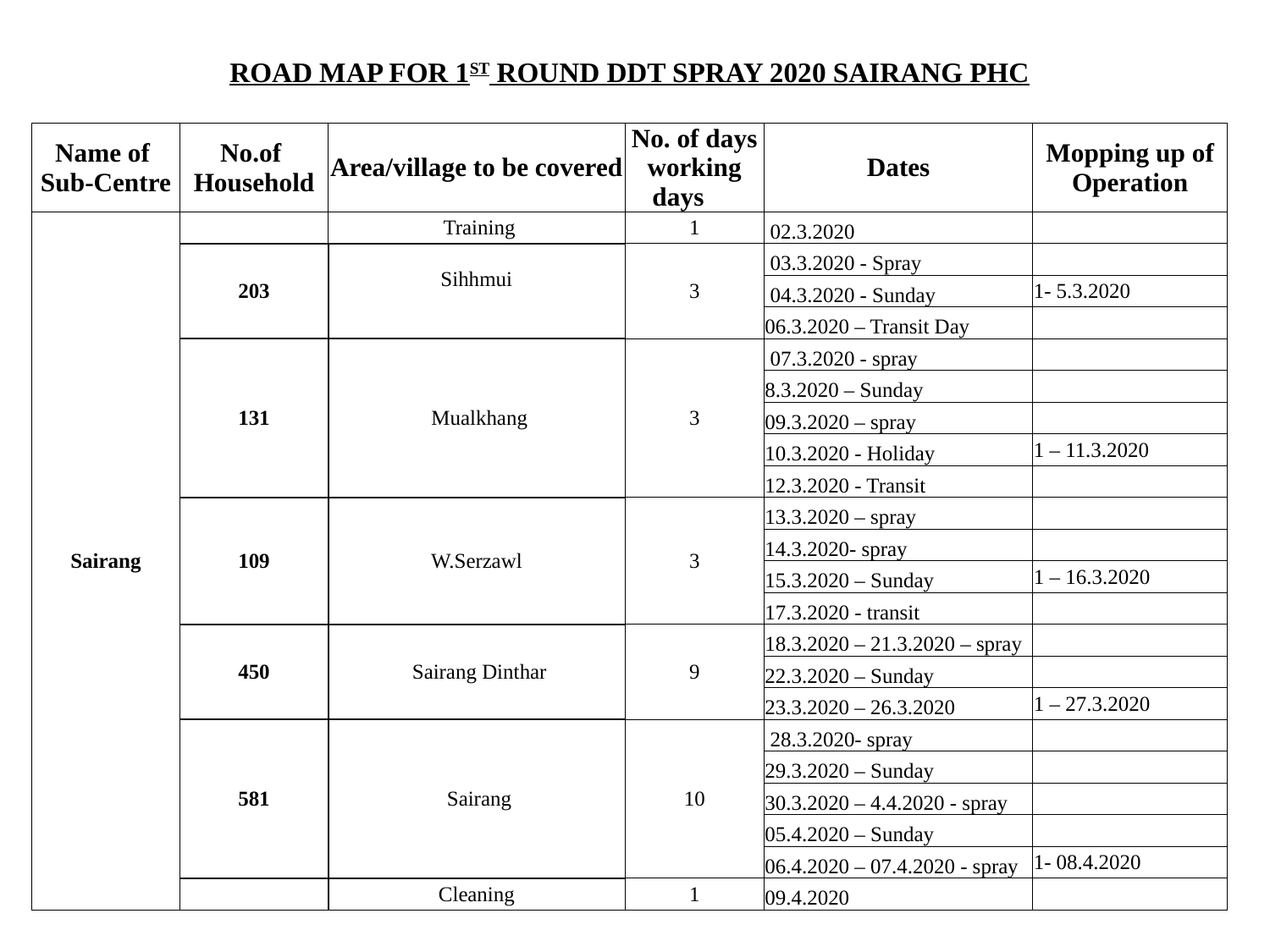

| ROAD MAP FOR 1ST ROUND DDT SPRAY 2020 SAIRANG PHC |  |  |  |  |  |
| --- | --- | --- | --- | --- | --- |
|  |  |  |  |  |  |
| Name of Sub-Centre | No.of Household | Area/village to be covered | No. of days working days | Dates | Mopping up of Operation |
| Sairang |  | Training | 1 | 02.3.2020 |  |
|  | 203 | Sihhmui | 3 | 03.3.2020 - Spray |  |
|  |  |  |  | 04.3.2020 - Sunday | 1- 5.3.2020 |
|  |  |  |  | 06.3.2020 – Transit Day |  |
|  | 131 | Mualkhang | 3 | 07.3.2020 - spray |  |
|  |  |  |  | 8.3.2020 – Sunday |  |
|  |  |  |  | 09.3.2020 – spray |  |
|  |  |  |  | 10.3.2020 - Holiday | 1 – 11.3.2020 |
|  |  |  |  | 12.3.2020 - Transit |  |
|  | 109 | W.Serzawl | 3 | 13.3.2020 – spray |  |
|  |  |  |  | 14.3.2020- spray |  |
|  |  |  |  | 15.3.2020 – Sunday | 1 – 16.3.2020 |
|  |  |  |  | 17.3.2020 - transit |  |
|  | 450 | Sairang Dinthar | 9 | 18.3.2020 – 21.3.2020 – spray |  |
|  |  |  |  | 22.3.2020 – Sunday |  |
|  |  |  |  | 23.3.2020 – 26.3.2020 | 1 – 27.3.2020 |
|  | 581 | Sairang | 10 | 28.3.2020- spray |  |
|  |  |  |  | 29.3.2020 – Sunday |  |
|  |  |  |  | 30.3.2020 – 4.4.2020 - spray |  |
|  |  |  |  | 05.4.2020 – Sunday |  |
|  |  |  |  | 06.4.2020 – 07.4.2020 - spray | 1- 08.4.2020 |
|  |  | Cleaning | 1 | 09.4.2020 |  |